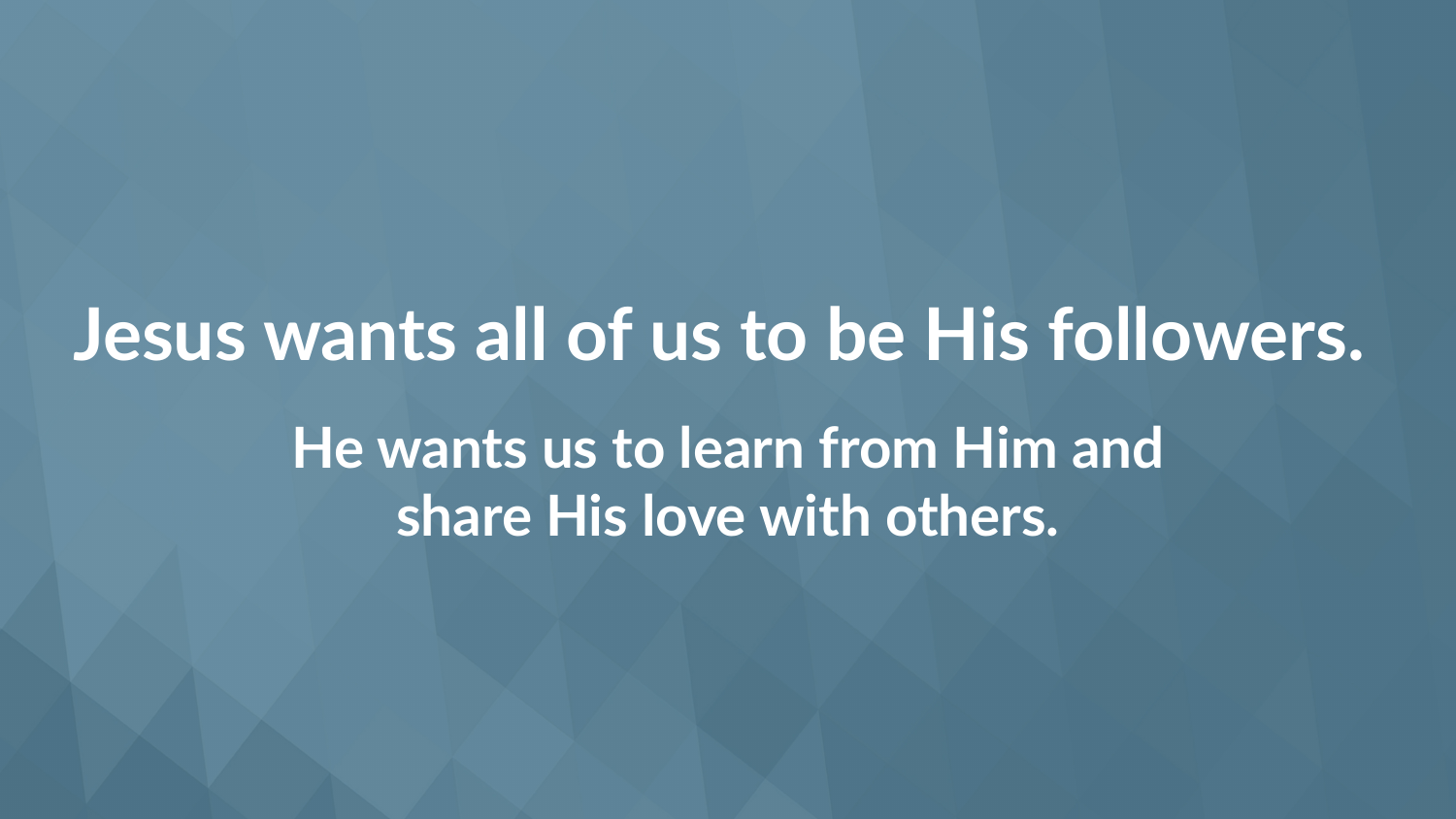

Jesus wants all of us to be His followers.
He wants us to learn from Him and
share His love with others.